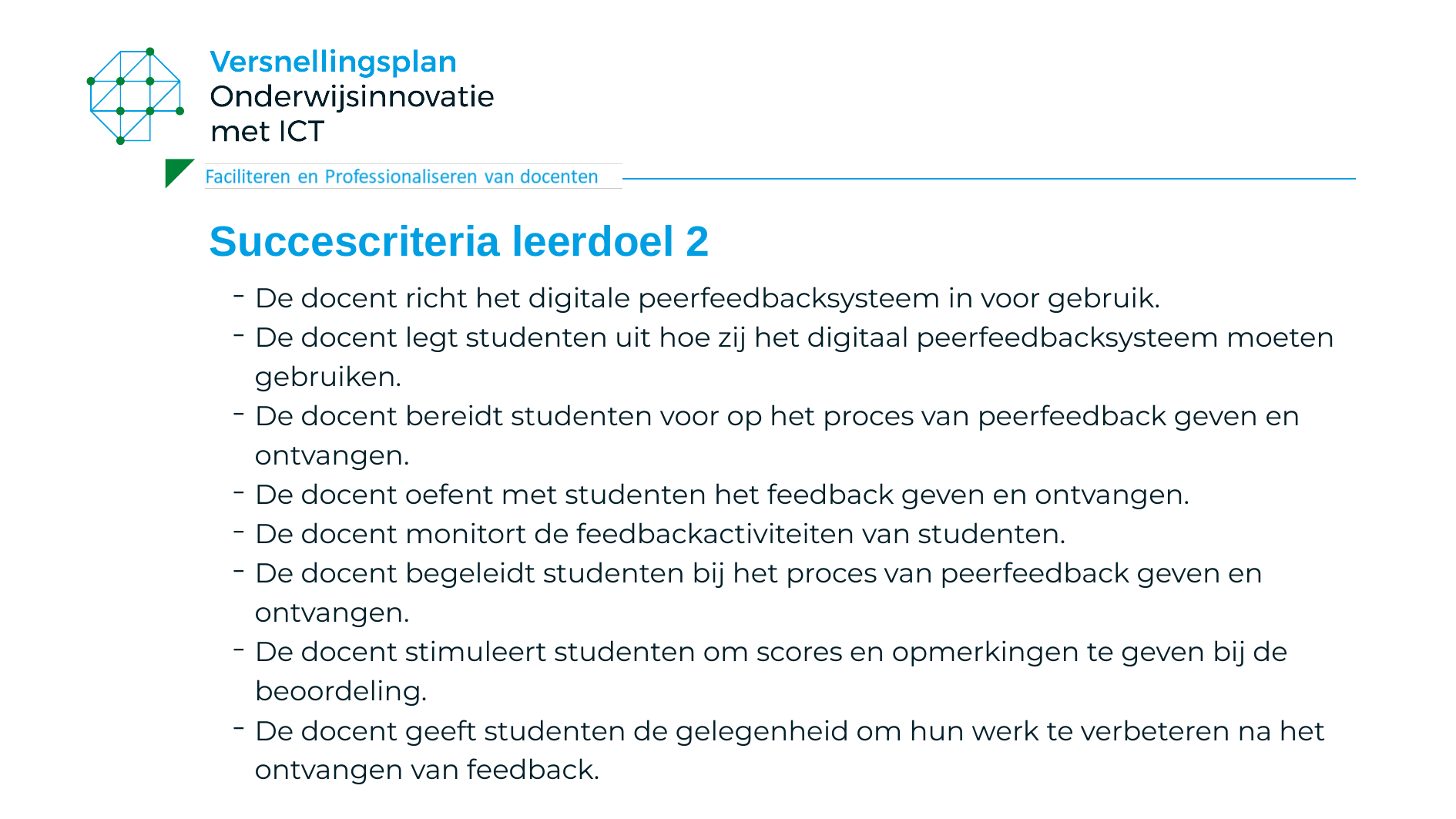

# Succescriteria leerdoel 2
De docent richt het digitale peerfeedbacksysteem in voor gebruik.
De docent legt studenten uit hoe zij het digitaal peerfeedbacksysteem moeten gebruiken.
De docent bereidt studenten voor op het proces van peerfeedback geven en ontvangen.
De docent oefent met studenten het feedback geven en ontvangen.
De docent monitort de feedbackactiviteiten van studenten.
De docent begeleidt studenten bij het proces van peerfeedback geven en ontvangen.
De docent stimuleert studenten om scores en opmerkingen te geven bij de beoordeling.
De docent geeft studenten de gelegenheid om hun werk te verbeteren na het ontvangen van feedback.